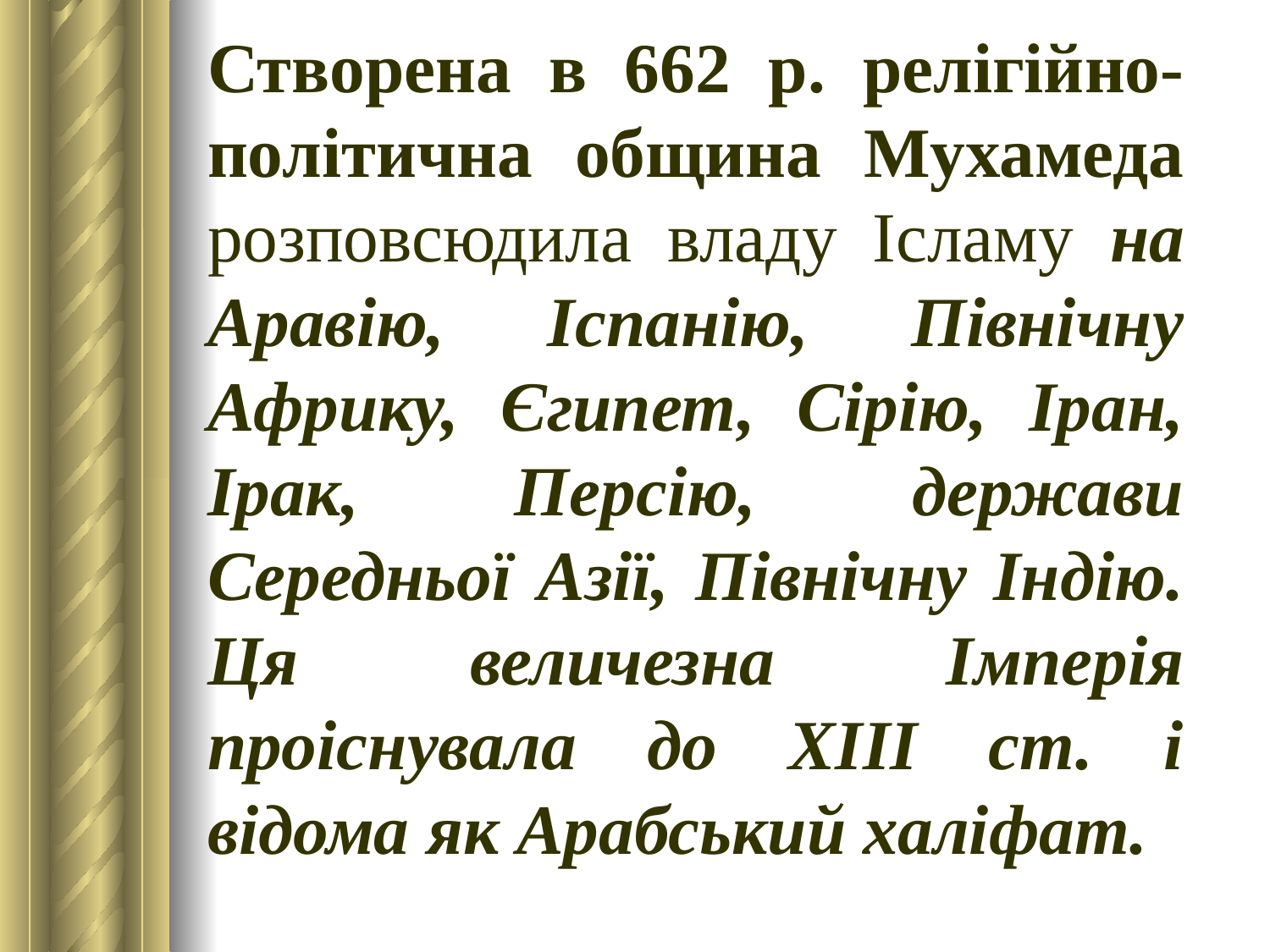

Створена в 662 р. релігійно-політична община Мухамеда розповсюдила владу Ісламу на Аравію, Іспанію, Північну Африку, Єгипет, Сірію, Іран, Ірак, Персію, держави Середньої Азії, Північну Індію. Ця величезна Імперія проіснувала до ХІІІ ст. і відома як Арабський халіфат.